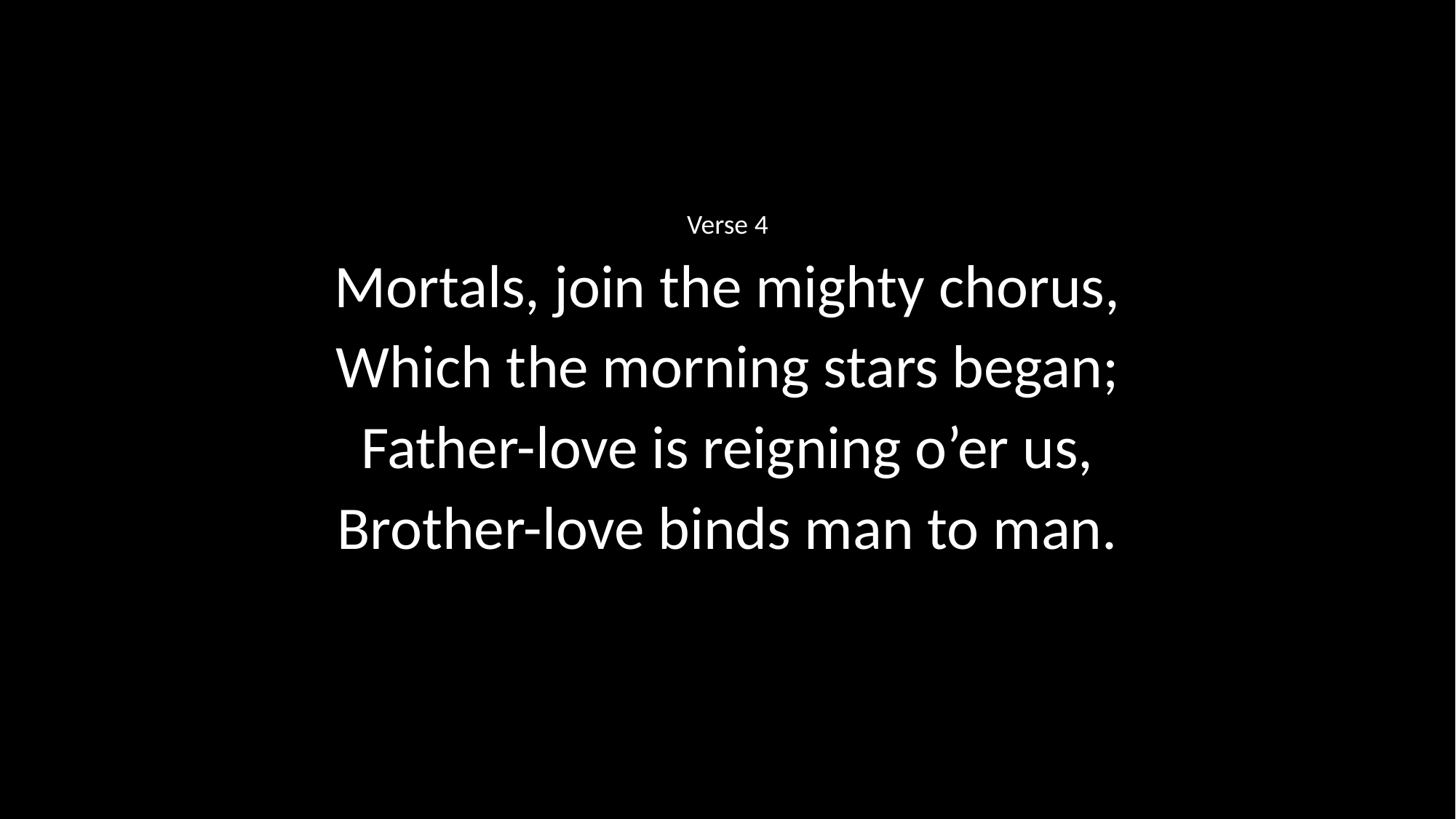

Verse 4
Mortals, join the mighty chorus,
Which the morning stars began;
Father-love is reigning o’er us,
Brother-love binds man to man.